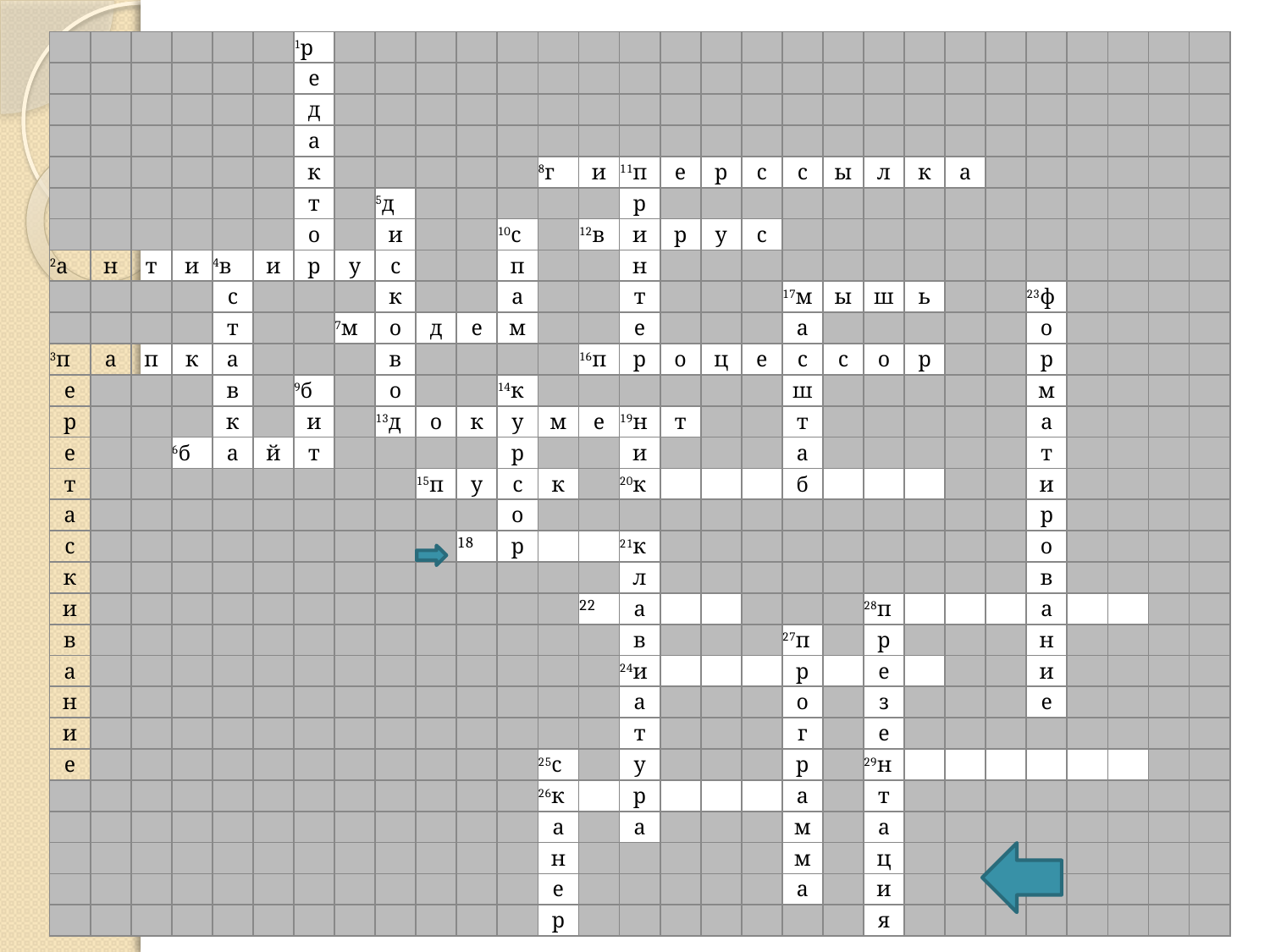

|  |  |  |  |  |  | 1р |  |  |  |  |  |  |  |  |  |  |  |  |  |  |  |  |  |  |  |  |  |  |
| --- | --- | --- | --- | --- | --- | --- | --- | --- | --- | --- | --- | --- | --- | --- | --- | --- | --- | --- | --- | --- | --- | --- | --- | --- | --- | --- | --- | --- |
|  |  |  |  |  |  | е |  |  |  |  |  |  |  |  |  |  |  |  |  |  |  |  |  |  |  |  |  |  |
|  |  |  |  |  |  | д |  |  |  |  |  |  |  |  |  |  |  |  |  |  |  |  |  |  |  |  |  |  |
|  |  |  |  |  |  | а |  |  |  |  |  |  |  |  |  |  |  |  |  |  |  |  |  |  |  |  |  |  |
|  |  |  |  |  |  | к |  |  |  |  |  | 8г | и | 11п | е | р | с | с | ы | л | к | а |  |  |  |  |  |  |
|  |  |  |  |  |  | т |  | 5д |  |  |  |  |  | р |  |  |  |  |  |  |  |  |  |  |  |  |  |  |
|  |  |  |  |  |  | о |  | и |  |  | 10с |  | 12в | и | р | у | с |  |  |  |  |  |  |  |  |  |  |  |
| 2а | н | т | и | 4в | и | р | у | с |  |  | п |  |  | н |  |  |  |  |  |  |  |  |  |  |  |  |  |  |
|  |  |  |  | с |  |  |  | к |  |  | а |  |  | т |  |  |  | 17м | ы | ш | ь |  |  | 23ф |  |  |  |  |
|  |  |  |  | т |  |  | 7м | о | д | е | м |  |  | е |  |  |  | а |  |  |  |  |  | о |  |  |  |  |
| 3п | а | п | к | а |  |  |  | в |  |  |  |  | 16п | р | о | ц | е | с | с | о | р |  |  | р |  |  |  |  |
| е |  |  |  | в |  | 9б |  | о |  |  | 14к |  |  |  |  |  |  | ш |  |  |  |  |  | м |  |  |  |  |
| р |  |  |  | к |  | и |  | 13д | о | к | у | м | е | 19н | т |  |  | т |  |  |  |  |  | а |  |  |  |  |
| е |  |  | 6б | а | й | т |  |  |  |  | р |  |  | и |  |  |  | а |  |  |  |  |  | т |  |  |  |  |
| т |  |  |  |  |  |  |  |  | 15п | у | с | к |  | 20к |  |  |  | б |  |  |  |  |  | и |  |  |  |  |
| а |  |  |  |  |  |  |  |  |  |  | о |  |  |  |  |  |  |  |  |  |  |  |  | р |  |  |  |  |
| с |  |  |  |  |  |  |  |  |  | 18 | р |  |  | 21к |  |  |  |  |  |  |  |  |  | о |  |  |  |  |
| к |  |  |  |  |  |  |  |  |  |  |  |  |  | л |  |  |  |  |  |  |  |  |  | в |  |  |  |  |
| и |  |  |  |  |  |  |  |  |  |  |  |  | 22 | а |  |  |  |  |  | 28п |  |  |  | а |  |  |  |  |
| в |  |  |  |  |  |  |  |  |  |  |  |  |  | в |  |  |  | 27п |  | р |  |  |  | н |  |  |  |  |
| а |  |  |  |  |  |  |  |  |  |  |  |  |  | 24и |  |  |  | р |  | е |  |  |  | и |  |  |  |  |
| н |  |  |  |  |  |  |  |  |  |  |  |  |  | а |  |  |  | о |  | з |  |  |  | е |  |  |  |  |
| и |  |  |  |  |  |  |  |  |  |  |  |  |  | т |  |  |  | г |  | е |  |  |  |  |  |  |  |  |
| е |  |  |  |  |  |  |  |  |  |  |  | 25с |  | у |  |  |  | р |  | 29н |  |  |  |  |  |  |  |  |
|  |  |  |  |  |  |  |  |  |  |  |  | 26к |  | р |  |  |  | а |  | т |  |  |  |  |  |  |  |  |
|  |  |  |  |  |  |  |  |  |  |  |  | а |  | а |  |  |  | м |  | а |  |  |  |  |  |  |  |  |
|  |  |  |  |  |  |  |  |  |  |  |  | н |  |  |  |  |  | м |  | ц |  |  |  |  |  |  |  |  |
|  |  |  |  |  |  |  |  |  |  |  |  | е |  |  |  |  |  | а |  | и |  |  |  |  |  |  |  |  |
|  |  |  |  |  |  |  |  |  |  |  |  | р |  |  |  |  |  |  |  | я |  |  |  |  |  |  |  |  |